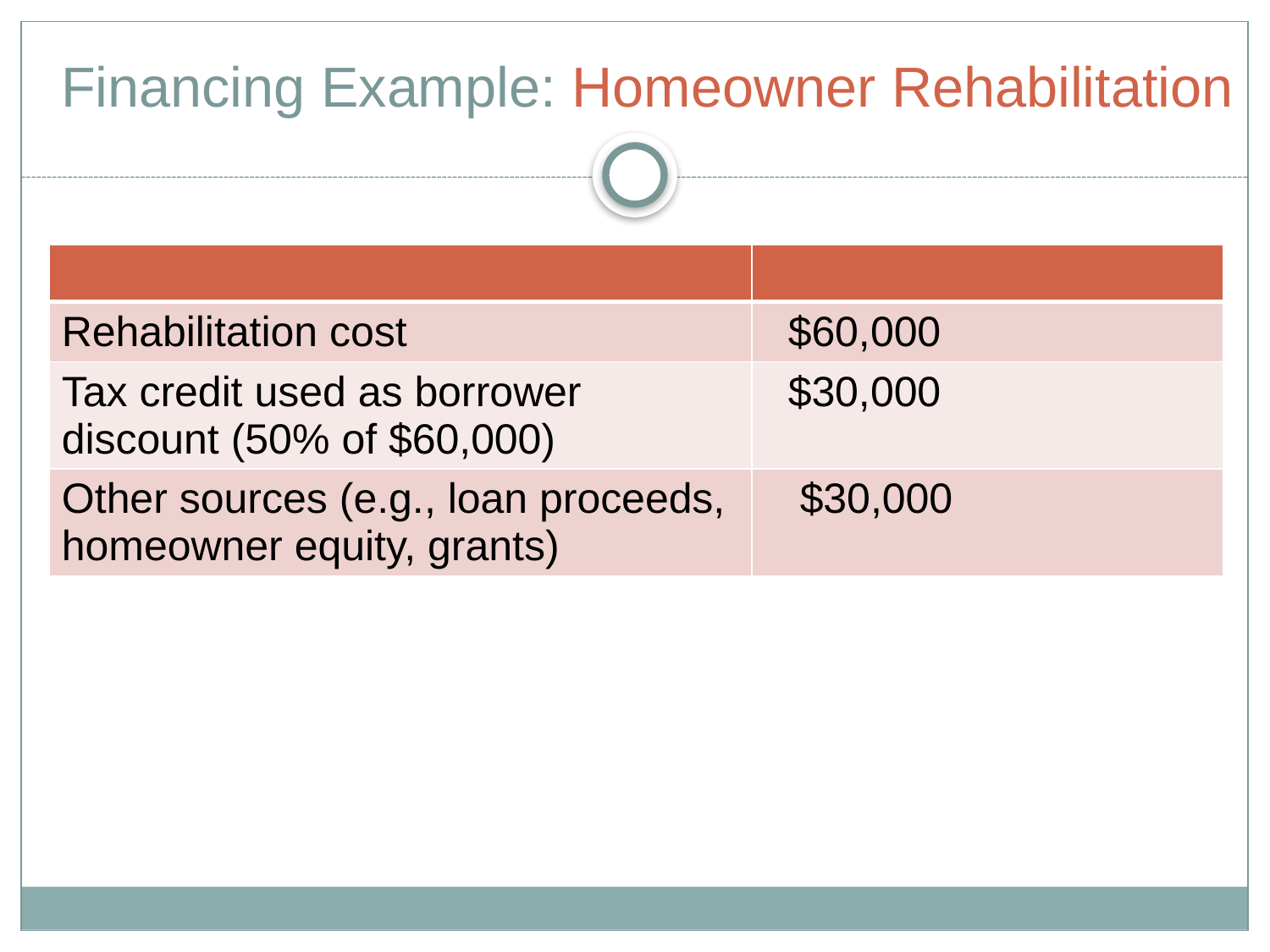

# Financing Example: Homeowner Rehabilitation
|  |  |
| --- | --- |
| Rehabilitation cost | $60,000 |
| Tax credit used as borrower discount (50% of $60,000) | $30,000 |
| Other sources (e.g., loan proceeds, homeowner equity, grants) | $30,000 |